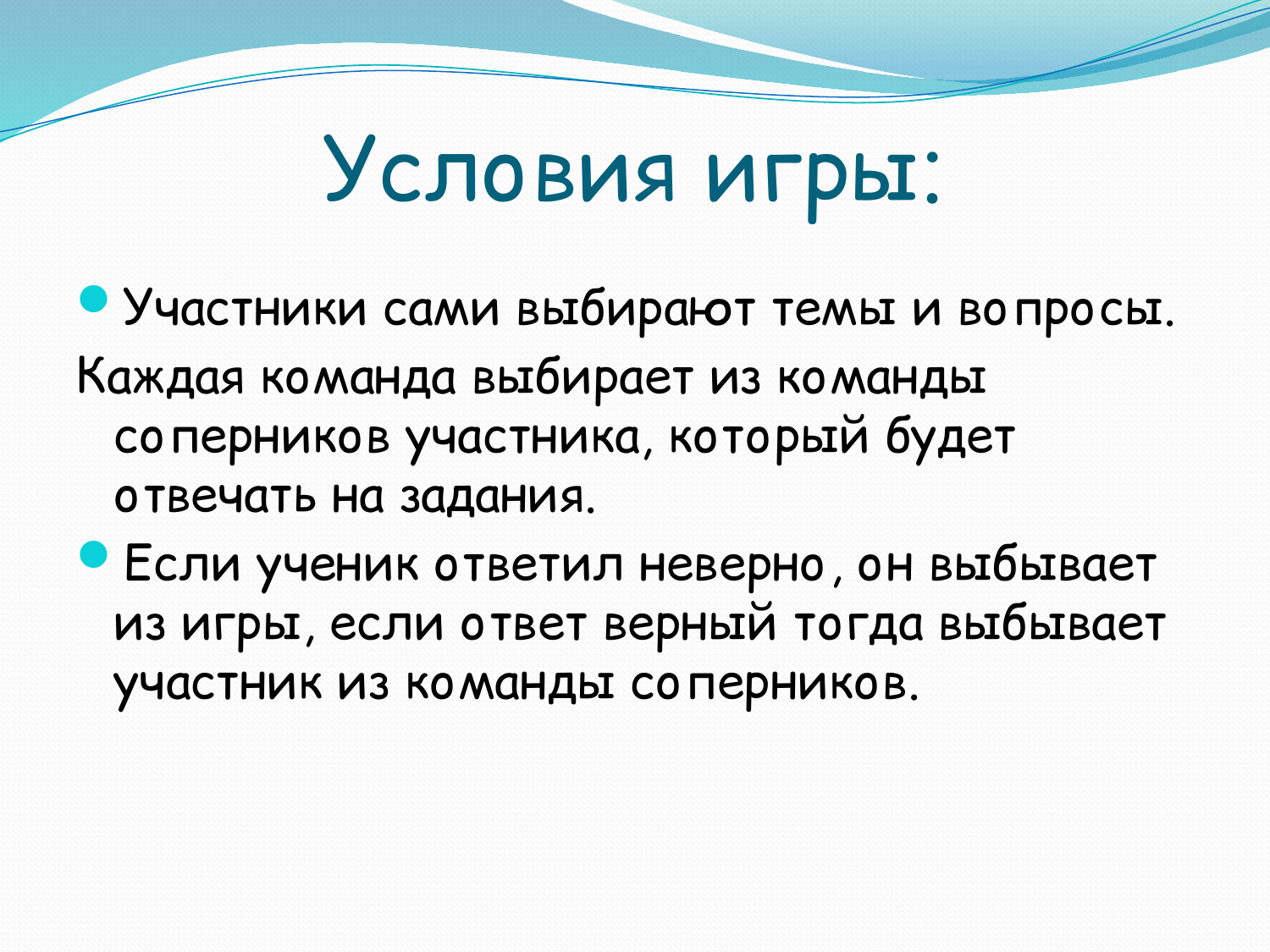

# Условия игры:
Участники сами выбирают темы и вопросы.
Каждая команда выбирает из команды соперников участника, который будет отвечать на задания.
Если ученик ответил неверно, он выбывает из игры, если ответ верный тогда выбывает участник из команды соперников.